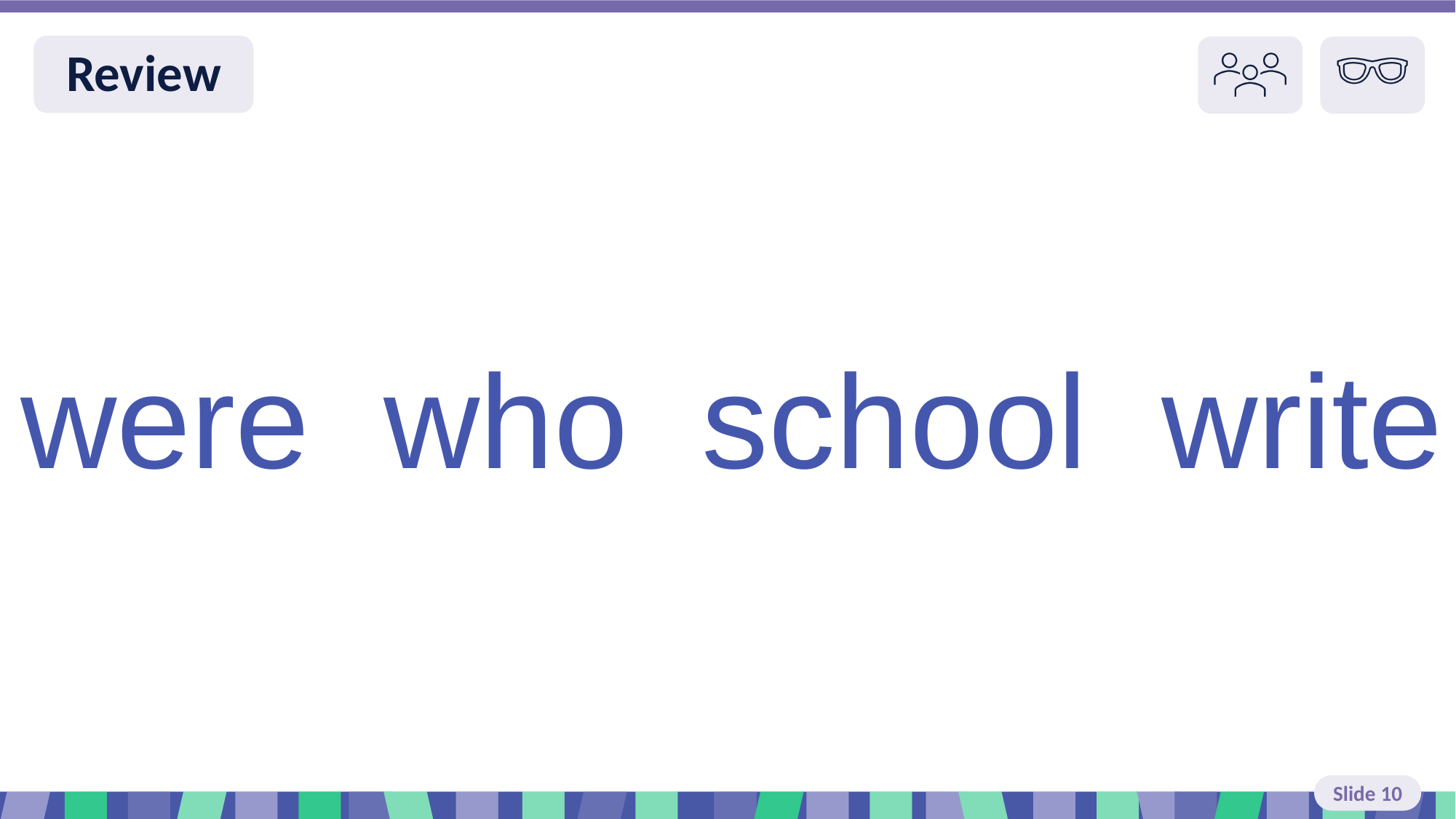

Slide 10 Review You do
were  who  school  write